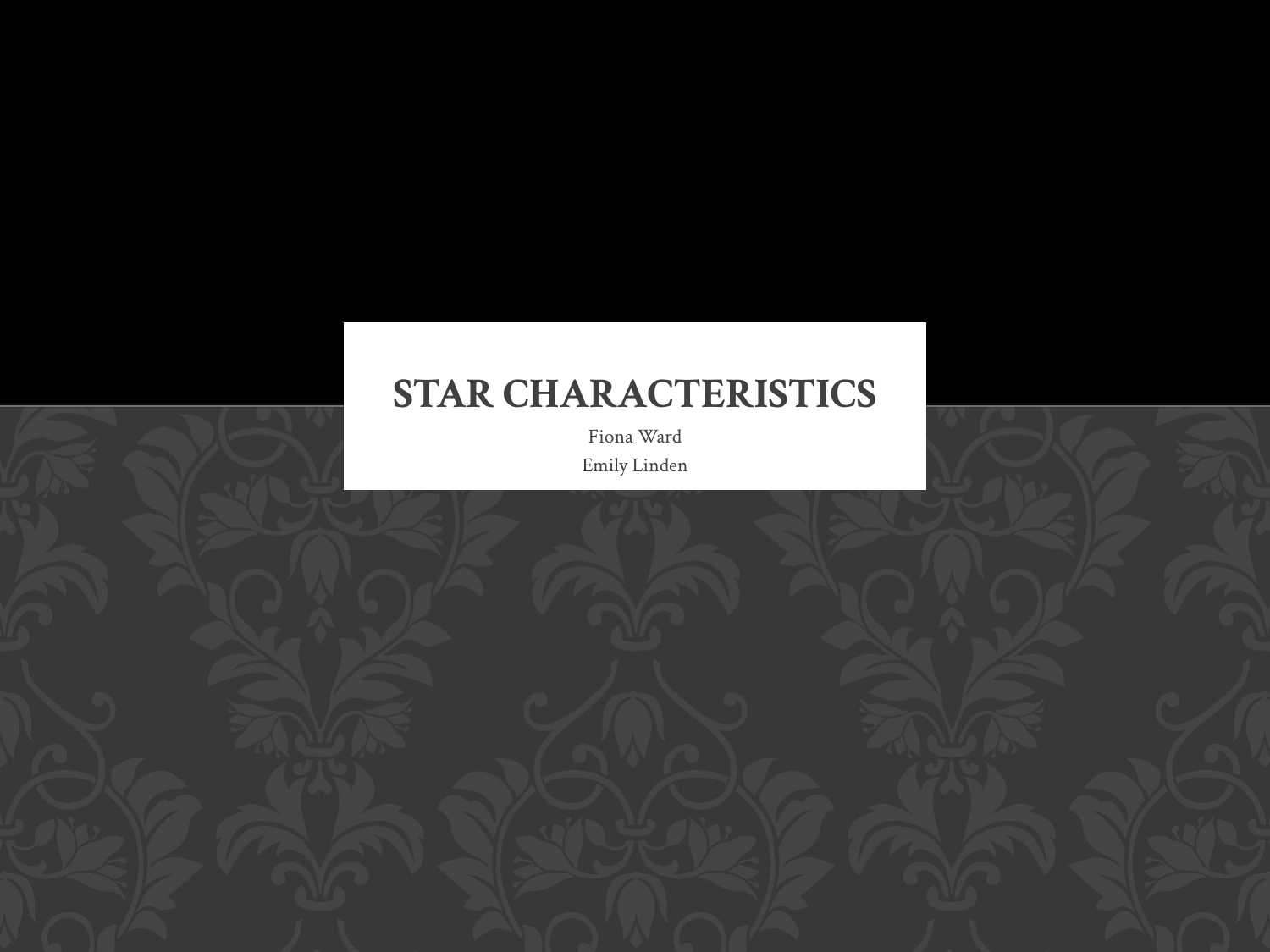

# Star Characteristics
Fiona Ward
Emily Linden